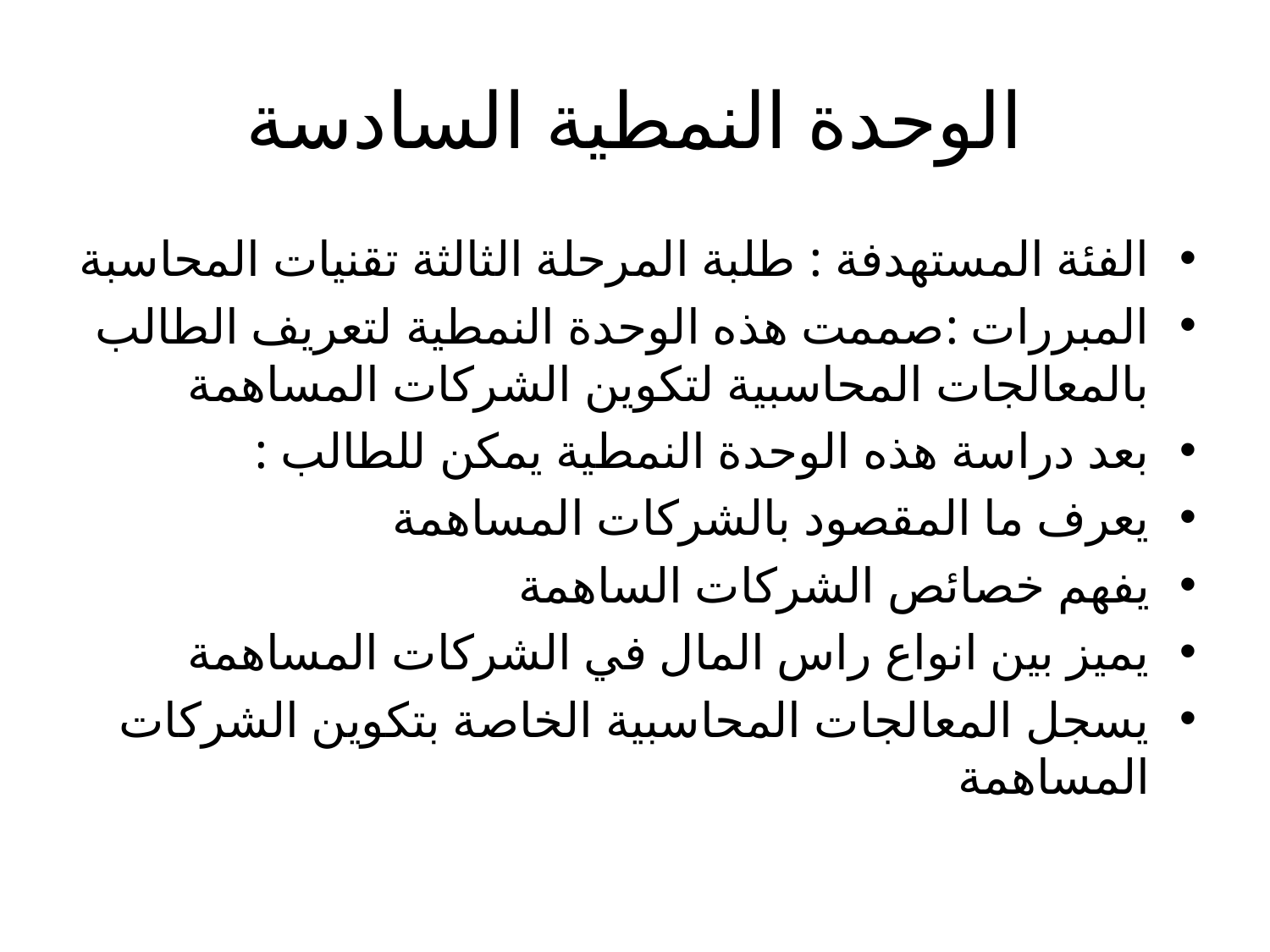

# الوحدة النمطية السادسة
الفئة المستهدفة : طلبة المرحلة الثالثة تقنيات المحاسبة
المبررات :صممت هذه الوحدة النمطية لتعريف الطالب بالمعالجات المحاسبية لتكوين الشركات المساهمة
بعد دراسة هذه الوحدة النمطية يمكن للطالب :
يعرف ما المقصود بالشركات المساهمة
يفهم خصائص الشركات الساهمة
يميز بين انواع راس المال في الشركات المساهمة
يسجل المعالجات المحاسبية الخاصة بتكوين الشركات المساهمة